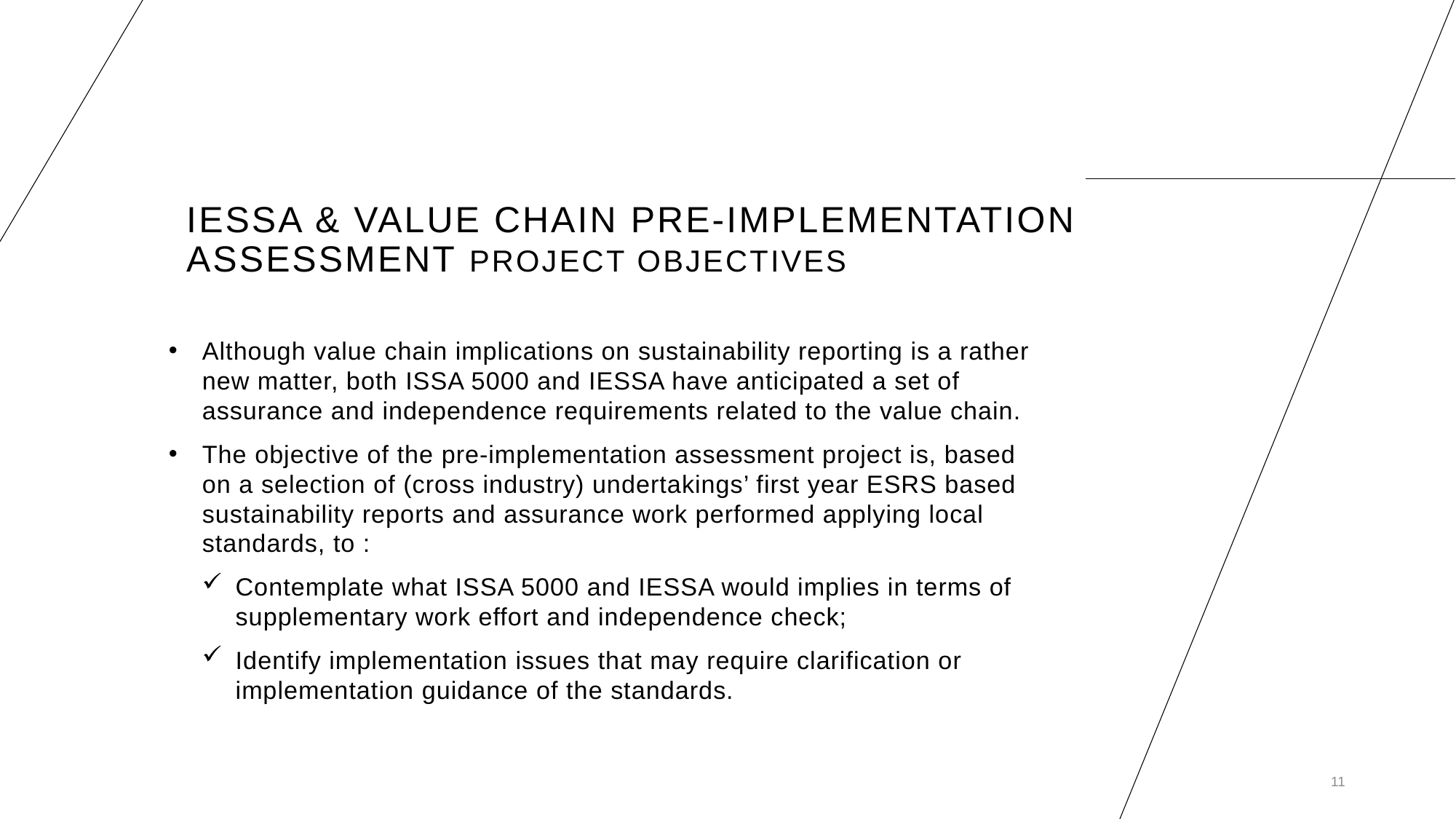

# IESSA & Value chain Pre-implementation assessment project objectives
Although value chain implications on sustainability reporting is a rather new matter, both ISSA 5000 and IESSA have anticipated a set of assurance and independence requirements related to the value chain.
The objective of the pre-implementation assessment project is, based on a selection of (cross industry) undertakings’ first year ESRS based sustainability reports and assurance work performed applying local standards, to :
Contemplate what ISSA 5000 and IESSA would implies in terms of supplementary work effort and independence check;
Identify implementation issues that may require clarification or implementation guidance of the standards.
11